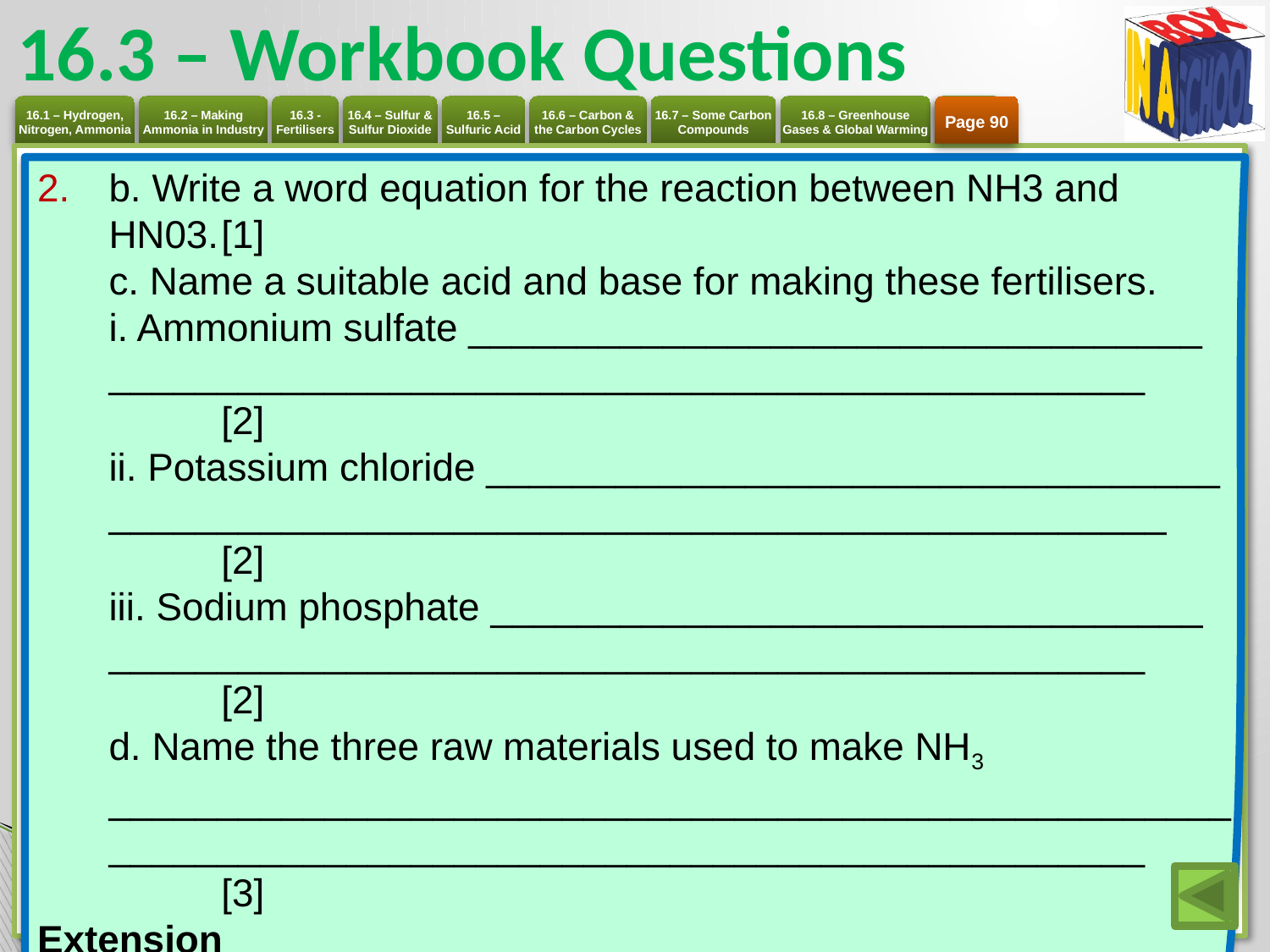

# 16.3 – Workbook Questions
Page 90
b. Write a word equation for the reaction between NH3 and HN03.	[1]
c. Name a suitable acid and base for making these fertilisers.
i. Ammonium sulfate __________________________________
________________________________________________	[2]
ii. Potassium chloride __________________________________
_________________________________________________	[2]
iii. Sodium phosphate _________________________________
________________________________________________	[2]
d. Name the three raw materials used to make NH3
____________________________________________________________________________________________________	[3]
Extension
3. Use books or the internet to write about the process of eutrophication, which happens as a result of nitrate and phosphate fertilisers getting into rivers.	[5]